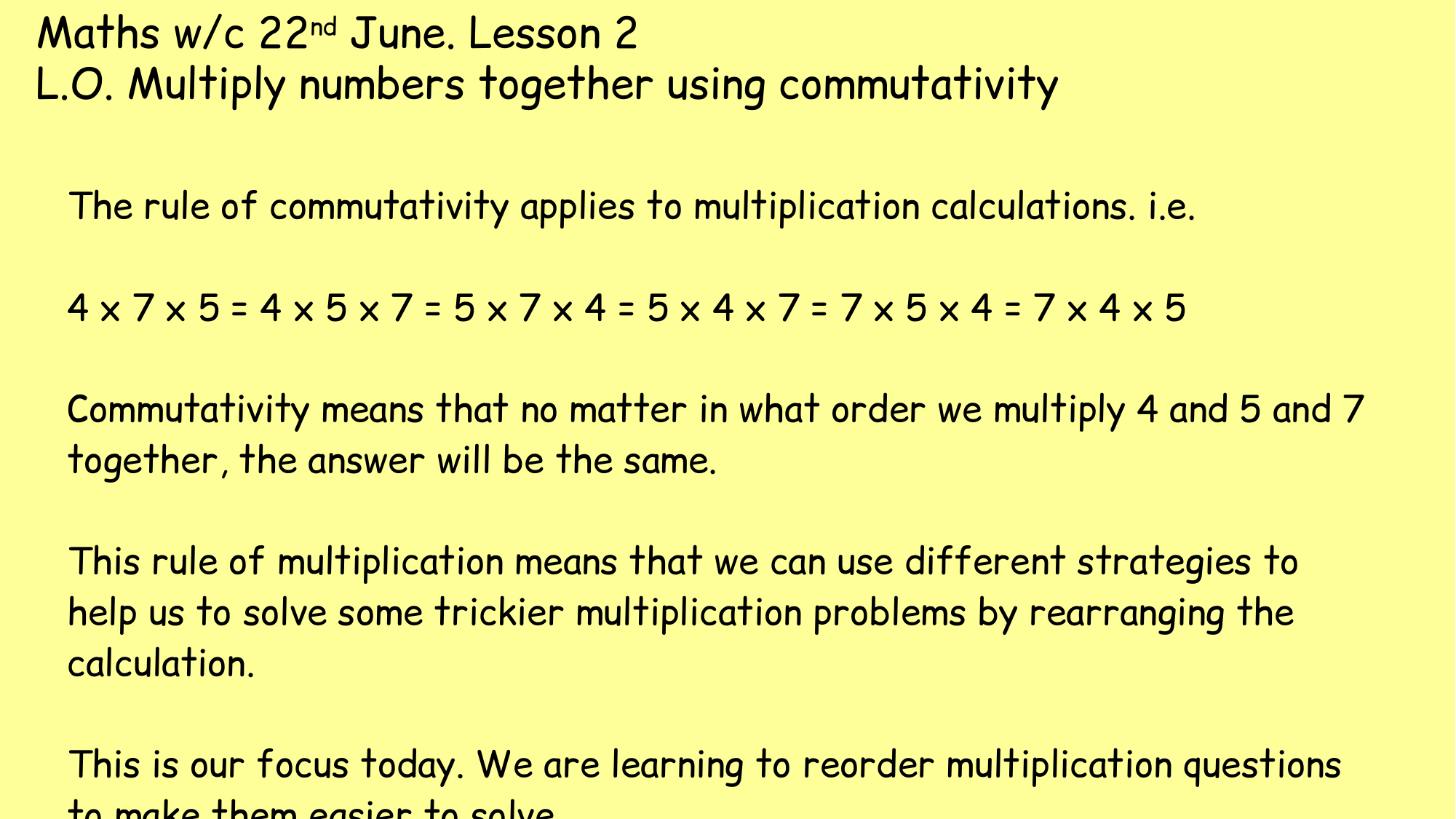

Maths w/c 22nd June. Lesson 2
L.O. Multiply numbers together using commutativity
| The rule of commutativity applies to multiplication calculations. i.e. 4 x 7 x 5 = 4 x 5 x 7 = 5 x 7 x 4 = 5 x 4 x 7 = 7 x 5 x 4 = 7 x 4 x 5 Commutativity means that no matter in what order we multiply 4 and 5 and 7 together, the answer will be the same. This rule of multiplication means that we can use different strategies to help us to solve some trickier multiplication problems by rearranging the calculation. This is our focus today. We are learning to reorder multiplication questions to make them easier to solve. |
| --- |